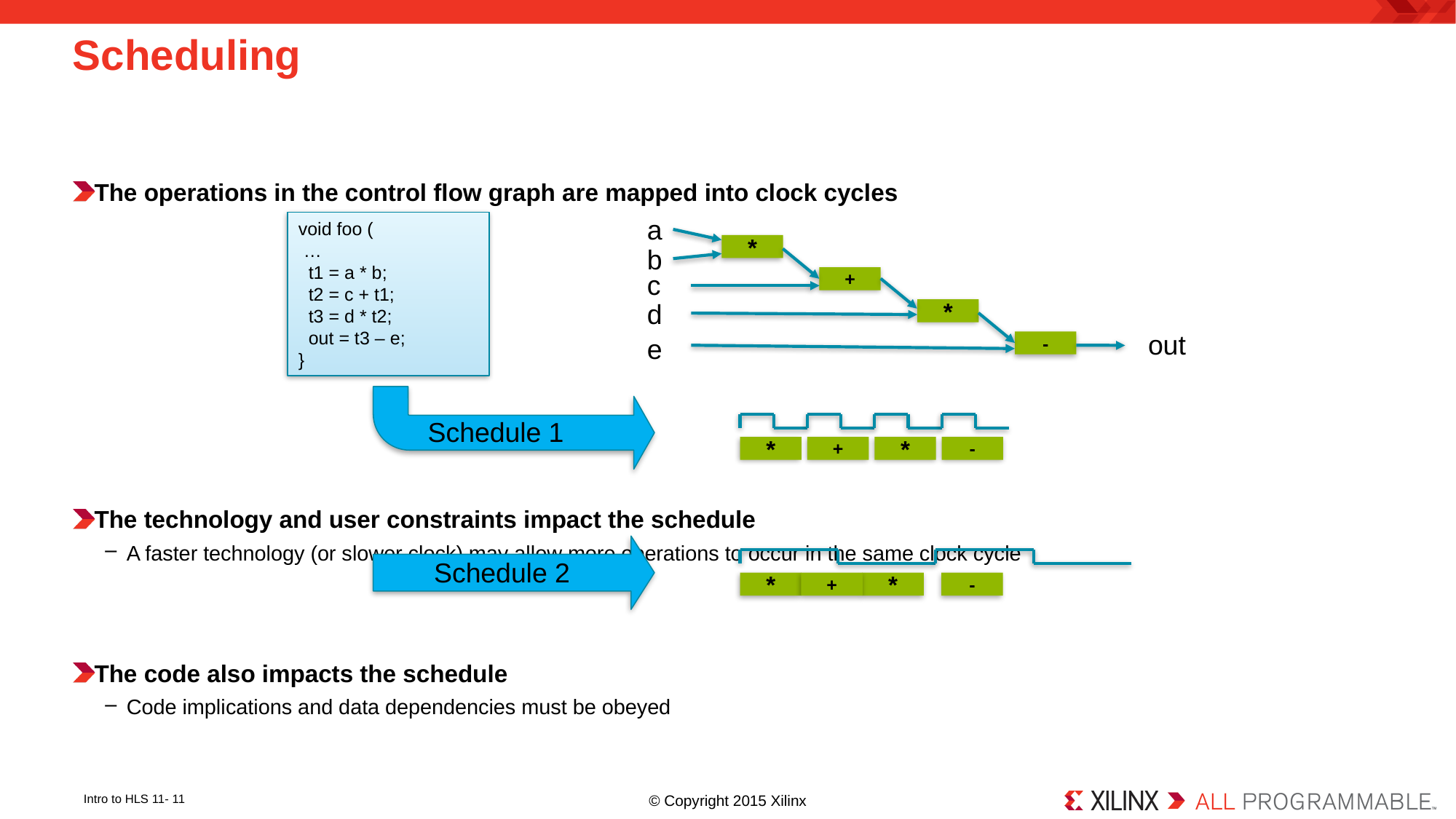

# Scheduling
The operations in the control flow graph are mapped into clock cycles

The technology and user constraints impact the schedule
A faster technology (or slower clock) may allow more operations to occur in the same clock cycle

The code also impacts the schedule
Code implications and data dependencies must be obeyed
a
void foo (
 …
  t1 = a * b;
  t2 = c + t1;
  t3 = d * t2;
  out = t3 – e;
}
*
b
c
+
d
*
out
e
-

Schedule 1
+
-
*
*

Schedule 2
+
-
*
*
Intro to HLS 11- 11
© Copyright 2015 Xilinx